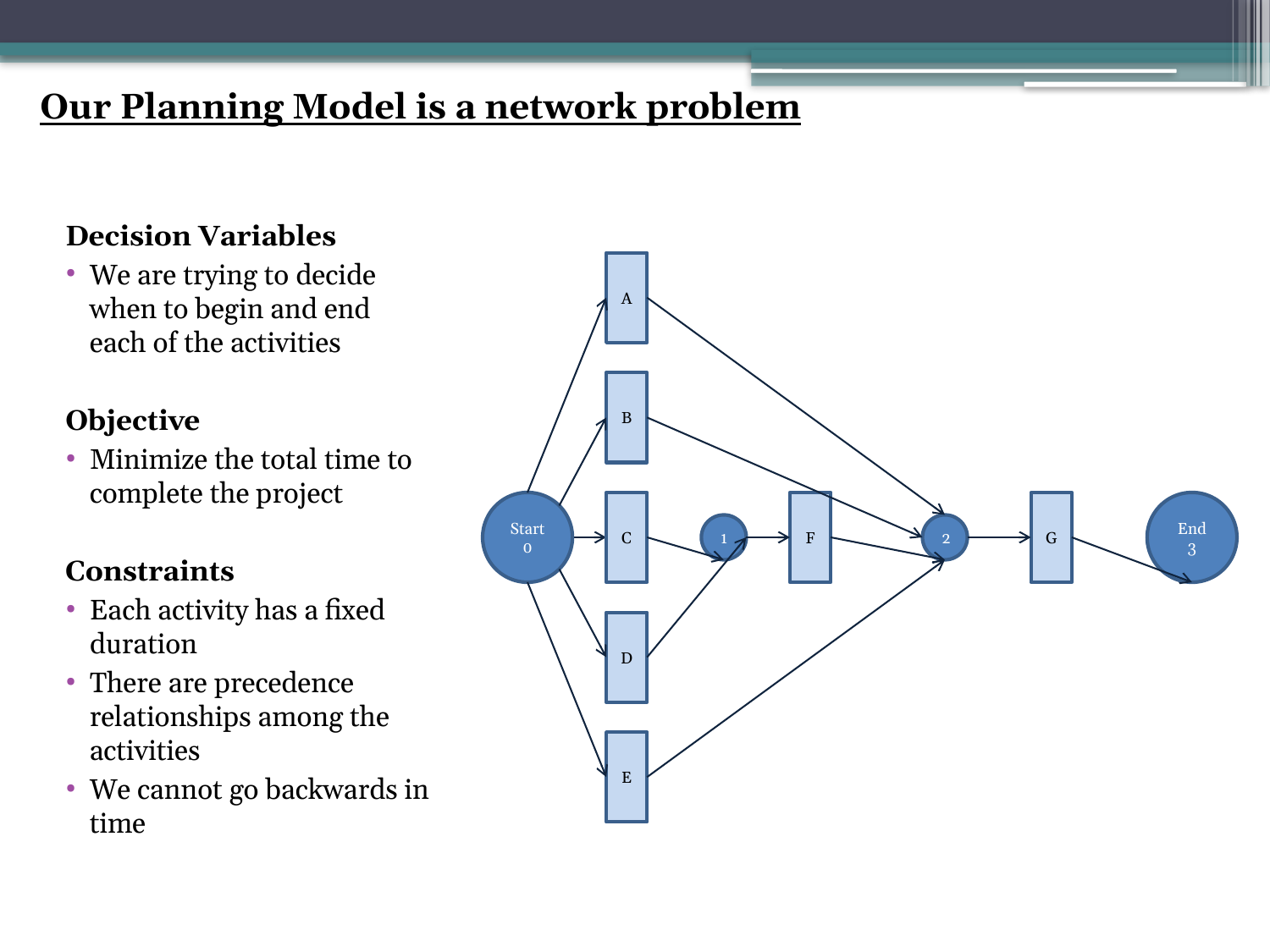

Our Planning Model is a network problem
Decision Variables
We are trying to decide when to begin and end each of the activities

Objective
Minimize the total time to complete the project

Constraints
Each activity has a fixed duration
There are precedence relationships among the activities
We cannot go backwards in time
A
B
Start
0
F
G
End
3
C
1
2
D
E